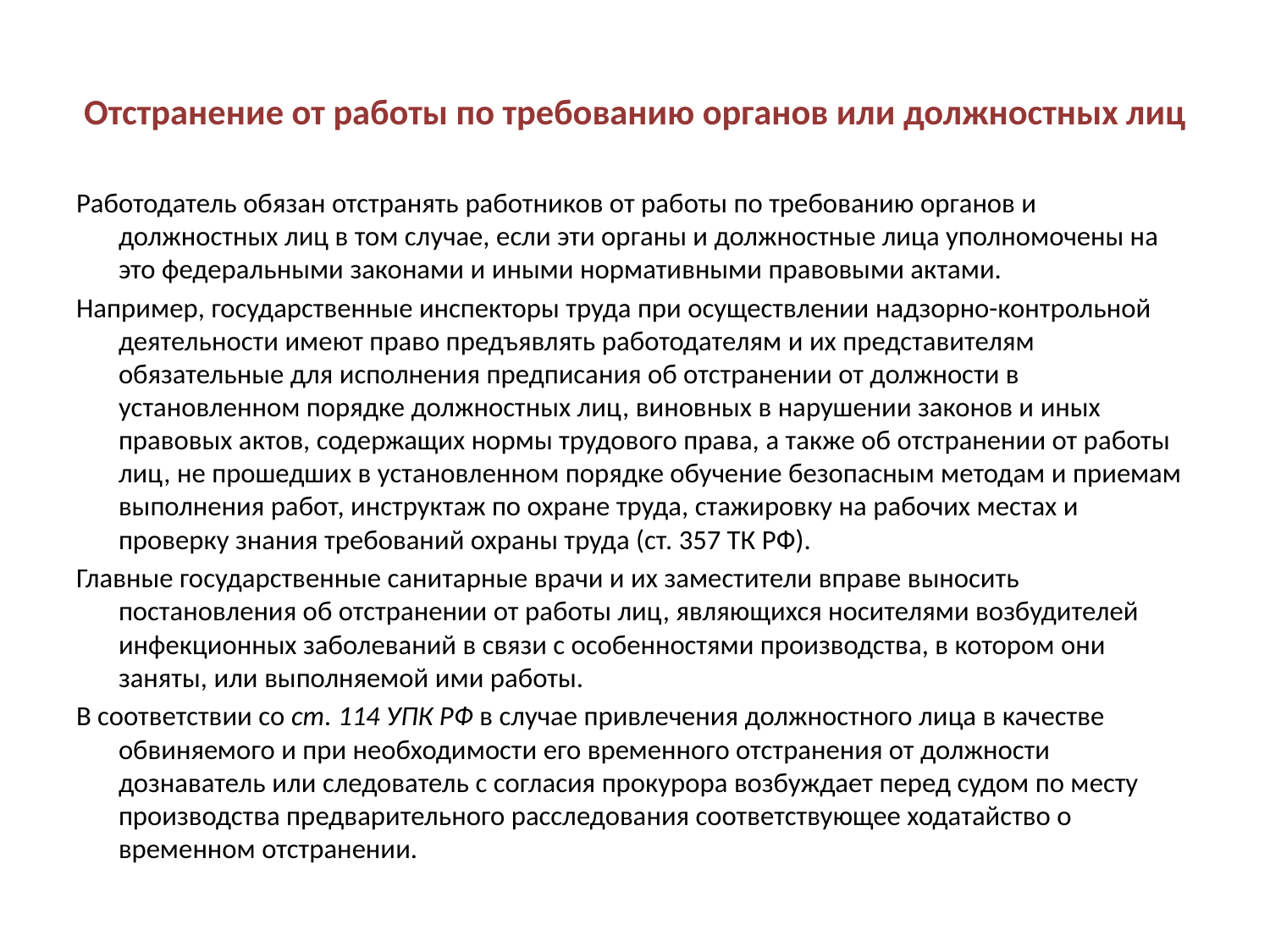

# Отстранение от работы по требованию органов или должностных лиц
Работодатель обязан отстранять работников от работы по требованию органов и должностных лиц в том случае, если эти органы и должностные лица уполномочены на это федеральными законами и иными нормативными правовыми актами.
Например, государственные инспекторы труда при осуществлении надзорно-контрольной деятельности имеют право предъявлять работодателям и их представителям обязательные для исполнения предписания об отстранении от должности в установленном порядке должностных лиц, виновных в нарушении законов и иных правовых актов, содержащих нормы трудового права, а также об отстранении от работы лиц, не прошедших в установленном порядке обучение безопасным методам и приемам выполнения работ, инструктаж по охране труда, стажировку на рабочих местах и проверку знания требований охраны труда (ст. 357 ТК РФ).
Главные государственные санитарные врачи и их заместители вправе выносить постановления об отстранении от работы лиц, являющихся носителями возбудителей инфекционных заболеваний в связи с особенностями производства, в котором они заняты, или выполняемой ими работы.
В соответствии со ст. 114 УПК РФ в случае привлечения должностного лица в качестве обвиняемого и при необходимости его временного отстранения от должности дознаватель или следователь с согласия прокурора возбуждает перед судом по месту производства предварительного расследования соответствующее ходатайство о временном отстранении.